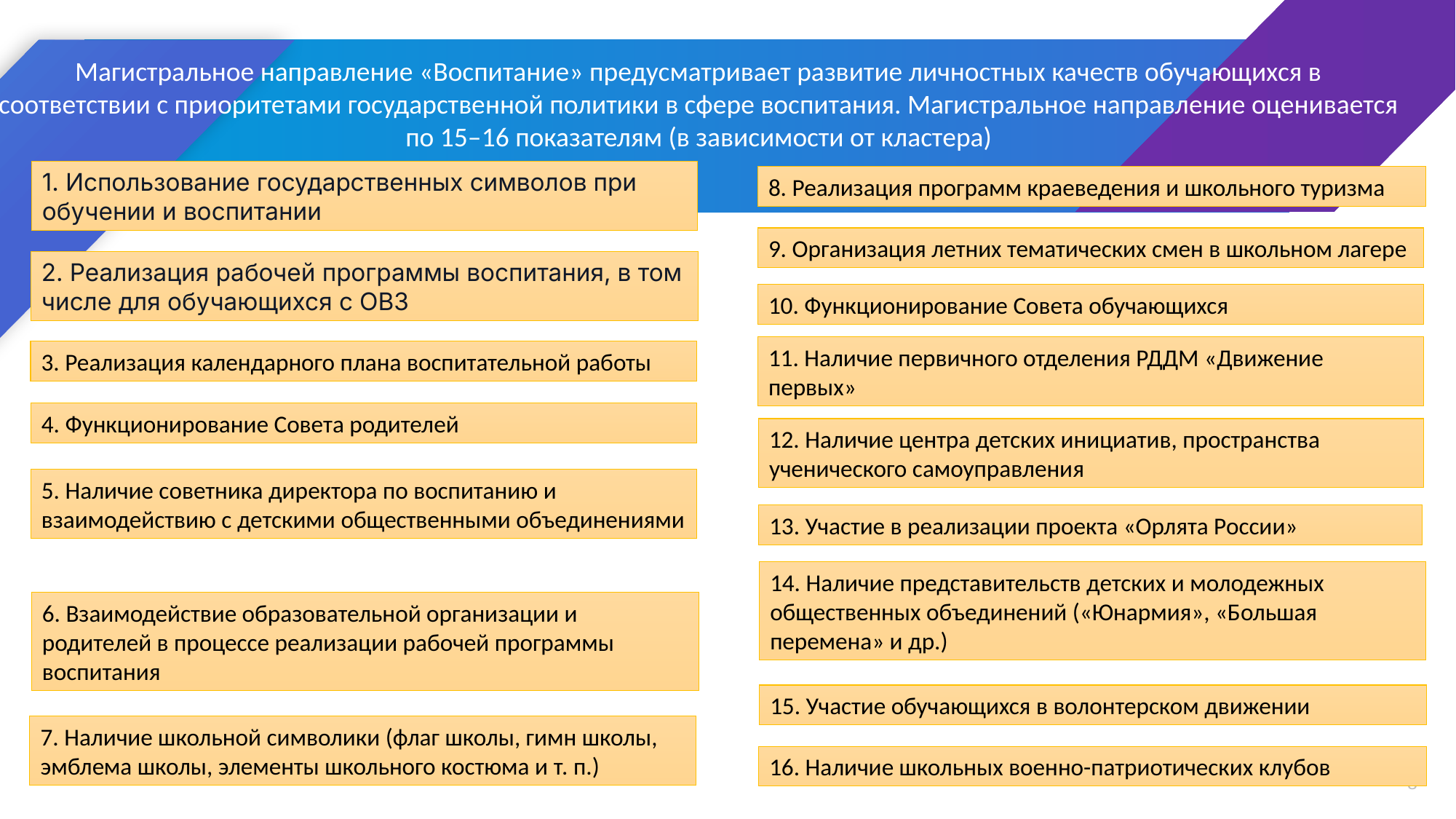

Магистральное направление «Воспитание» предусматривает развитие личностных качеств обучающихся в соответствии с приоритетами государственной политики в сфере воспитания. Магистральное направление оценивается по 15–16 показателям (в зависимости от кластера)
1. Использование государственных символов при обучении и воспитании
8. Реализация программ краеведения и школьного туризма
9. Организация летних тематических смен в школьном лагере
2. Реализация рабочей программы воспитания, в том числе для обучающихся с ОВЗ
10. Функционирование Совета обучающихся
11. Наличие первичного отделения РДДМ «Движение первых»
3. Реализация календарного плана воспитательной работы
4. Функционирование Совета родителей
12. Наличие центра детских инициатив, пространства ученического самоуправления
5. Наличие советника директора по воспитанию и взаимодействию с детскими общественными объединениями
13. Участие в реализации проекта «Орлята России»
14. Наличие представительств детских и молодежных общественных объединений («Юнармия», «Большая перемена» и др.)
6. Взаимодействие образовательной организации и родителей в процессе реализации рабочей программы воспитания
15. Участие обучающихся в волонтерском движении
7. Наличие школьной символики (флаг школы, гимн школы, эмблема школы, элементы школьного костюма и т. п.)
16. Наличие школьных военно-патриотических клубов